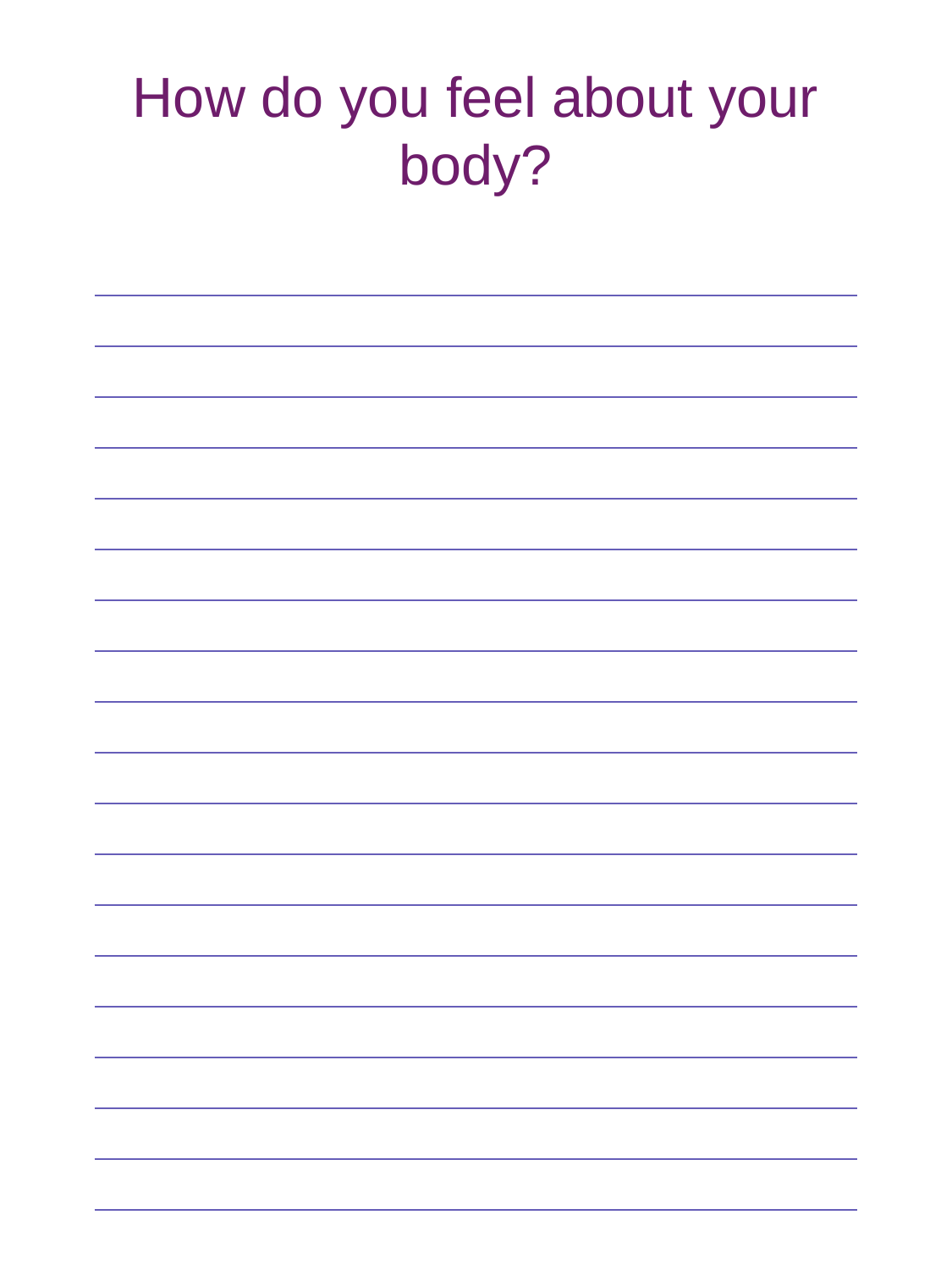

How do you feel about your body?
|  |
| --- |
|  |
|  |
|  |
|  |
|  |
|  |
|  |
|  |
|  |
|  |
|  |
|  |
|  |
|  |
|  |
|  |
|  |